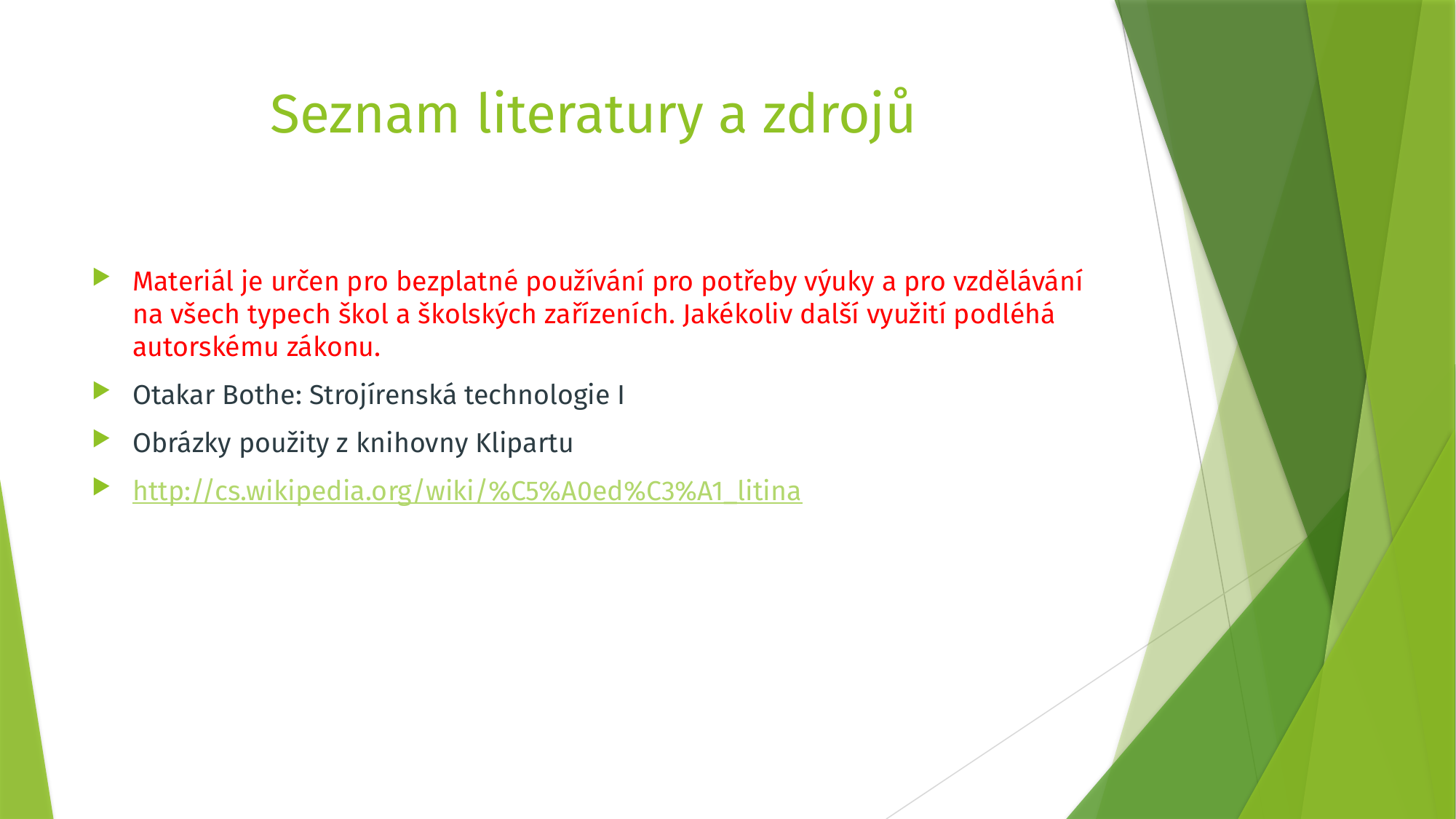

# Seznam literatury a zdrojů
Materiál je určen pro bezplatné používání pro potřeby výuky a pro vzdělávání na všech typech škol a školských zařízeních. Jakékoliv další využití podléhá autorskému zákonu.
Otakar Bothe: Strojírenská technologie I
Obrázky použity z knihovny Klipartu
http://cs.wikipedia.org/wiki/%C5%A0ed%C3%A1_litina